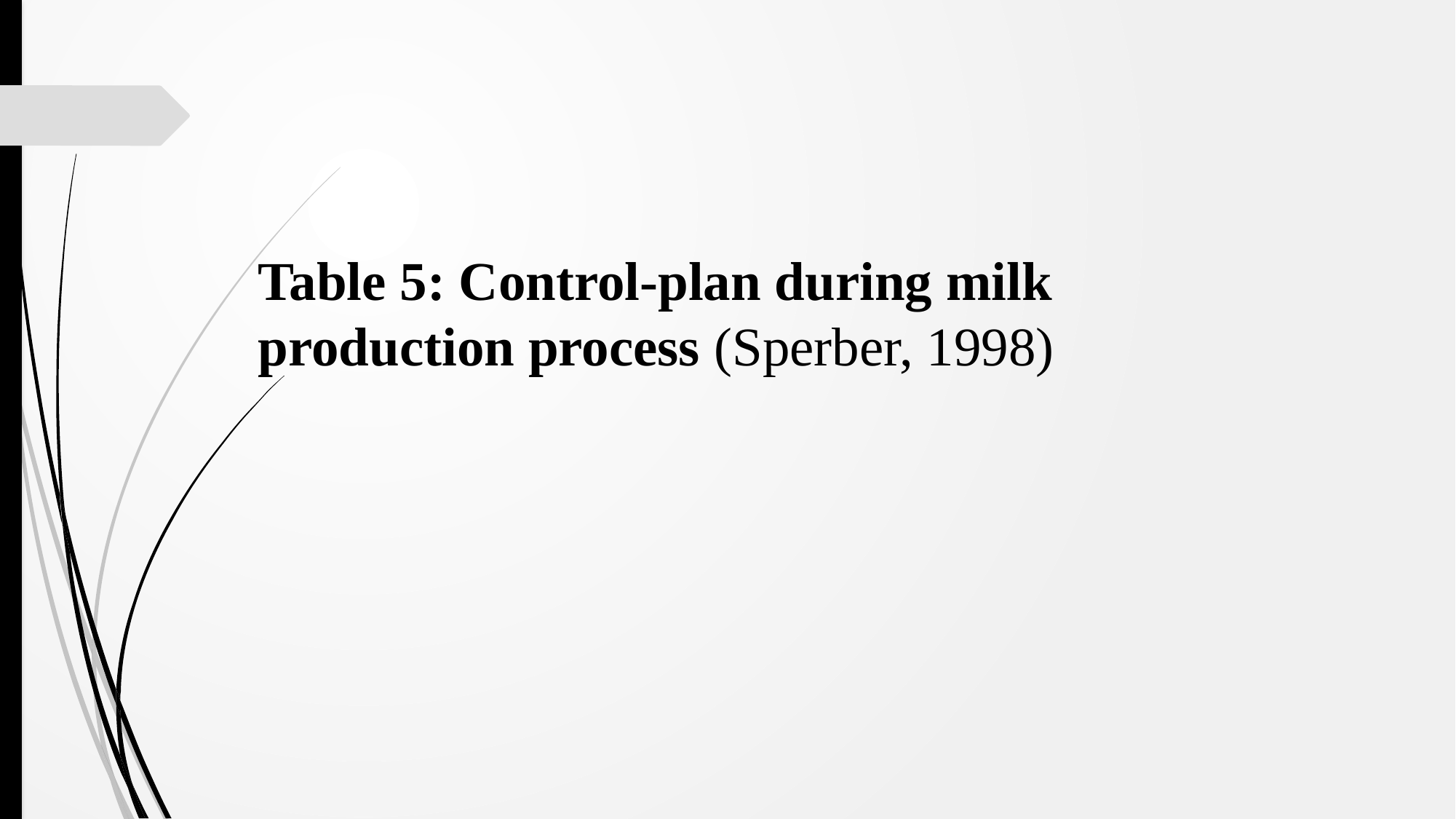

# Table 5: Control-plan during milk production process (Sperber, 1998)